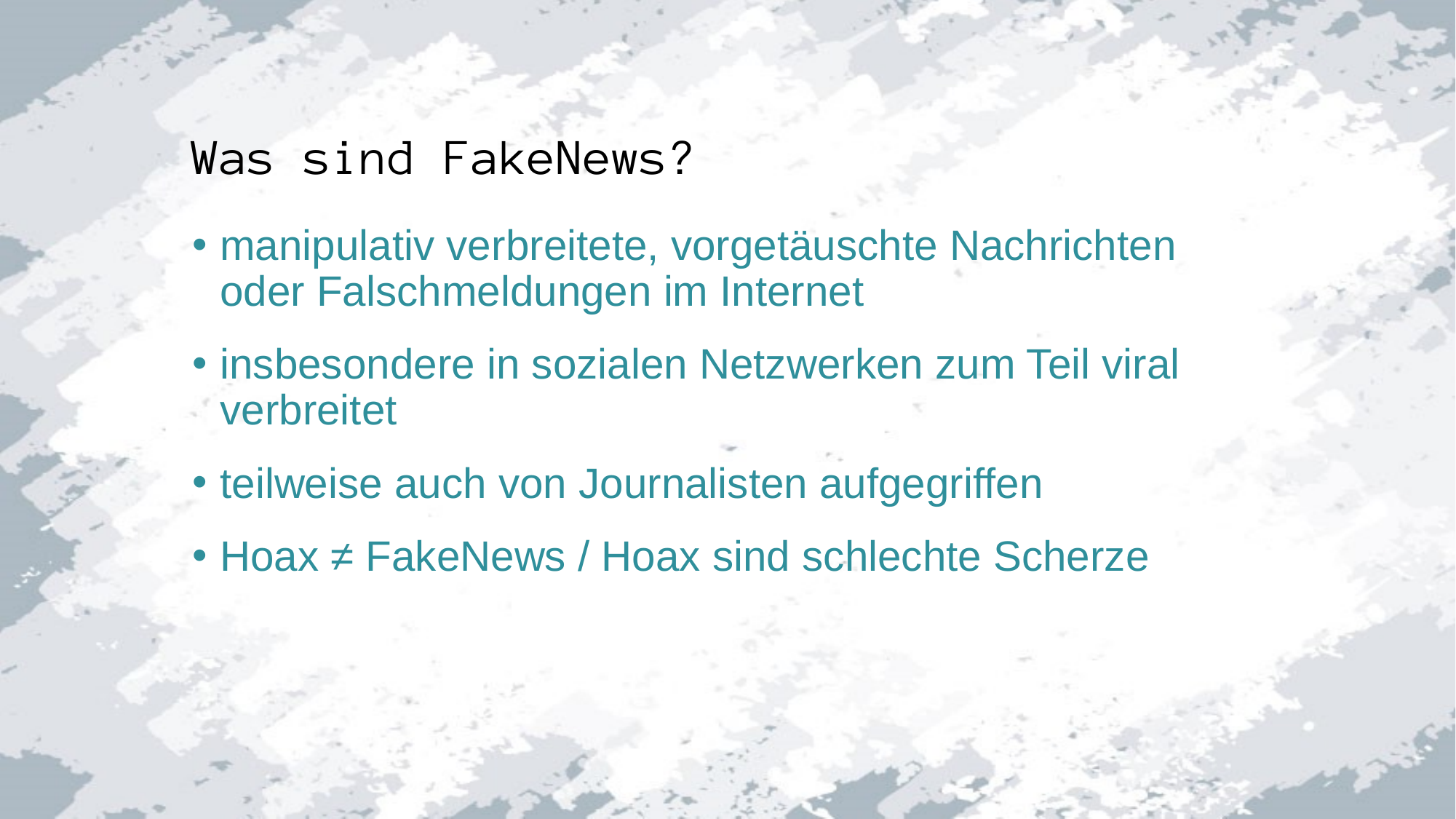

# Was sind FakeNews?
manipulativ verbreitete, vorgetäuschte Nachrichten oder Falschmeldungen im Internet
insbesondere in sozialen Netzwerken zum Teil viral verbreitet
teilweise auch von Journalisten aufgegriffen
Hoax ≠ FakeNews / Hoax sind schlechte Scherze